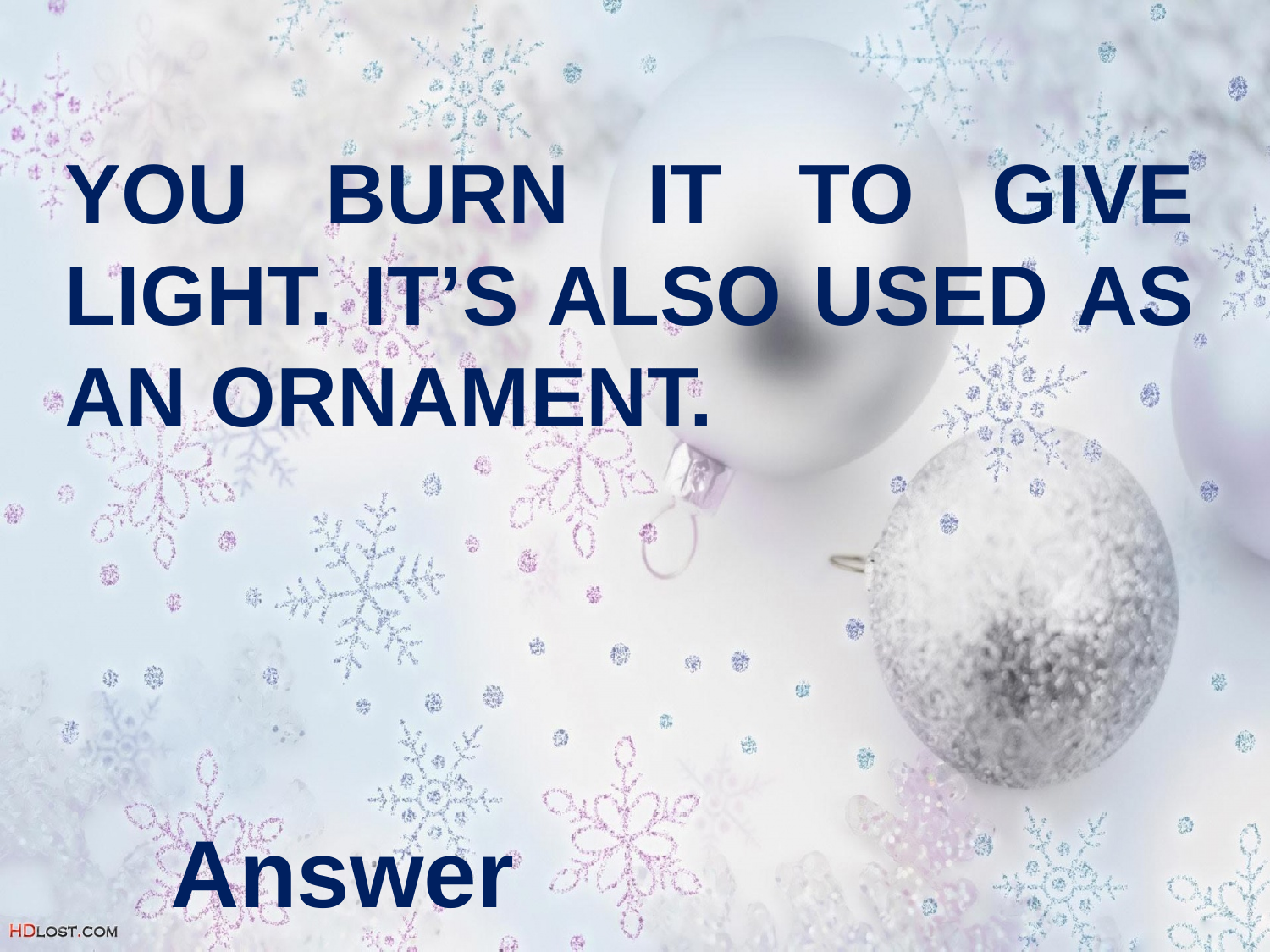

# You burn it to give light. It’s also used as an ornament.
Answer